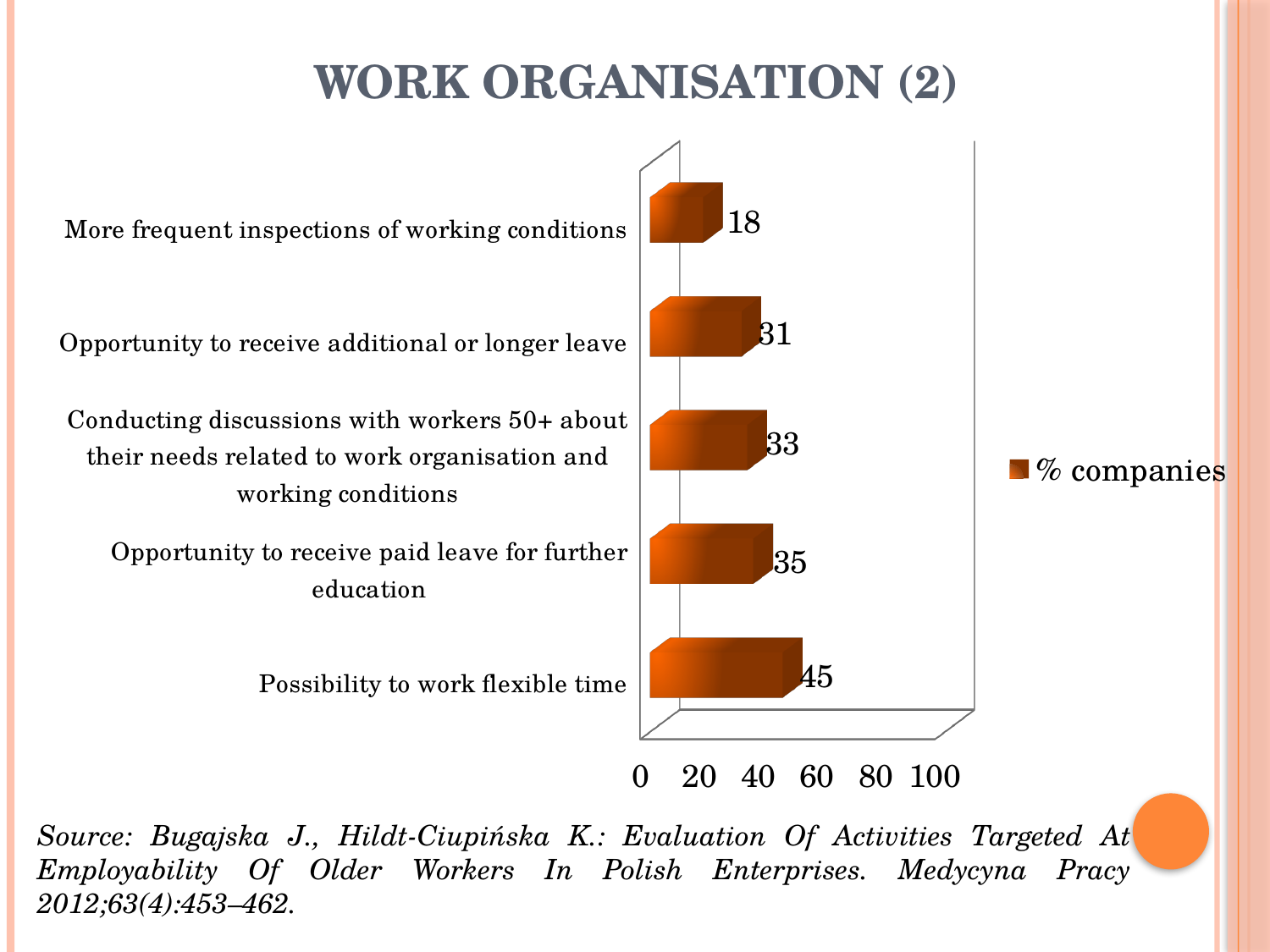

Work organisation (2)

[unsupported chart]

Source: Bugajska J., Hildt-Ciupińska K.: Evaluation Of Activities Targeted At Employability Of Older Workers In Polish Enterprises. Medycyna Pracy 2012;63(4):453–462.